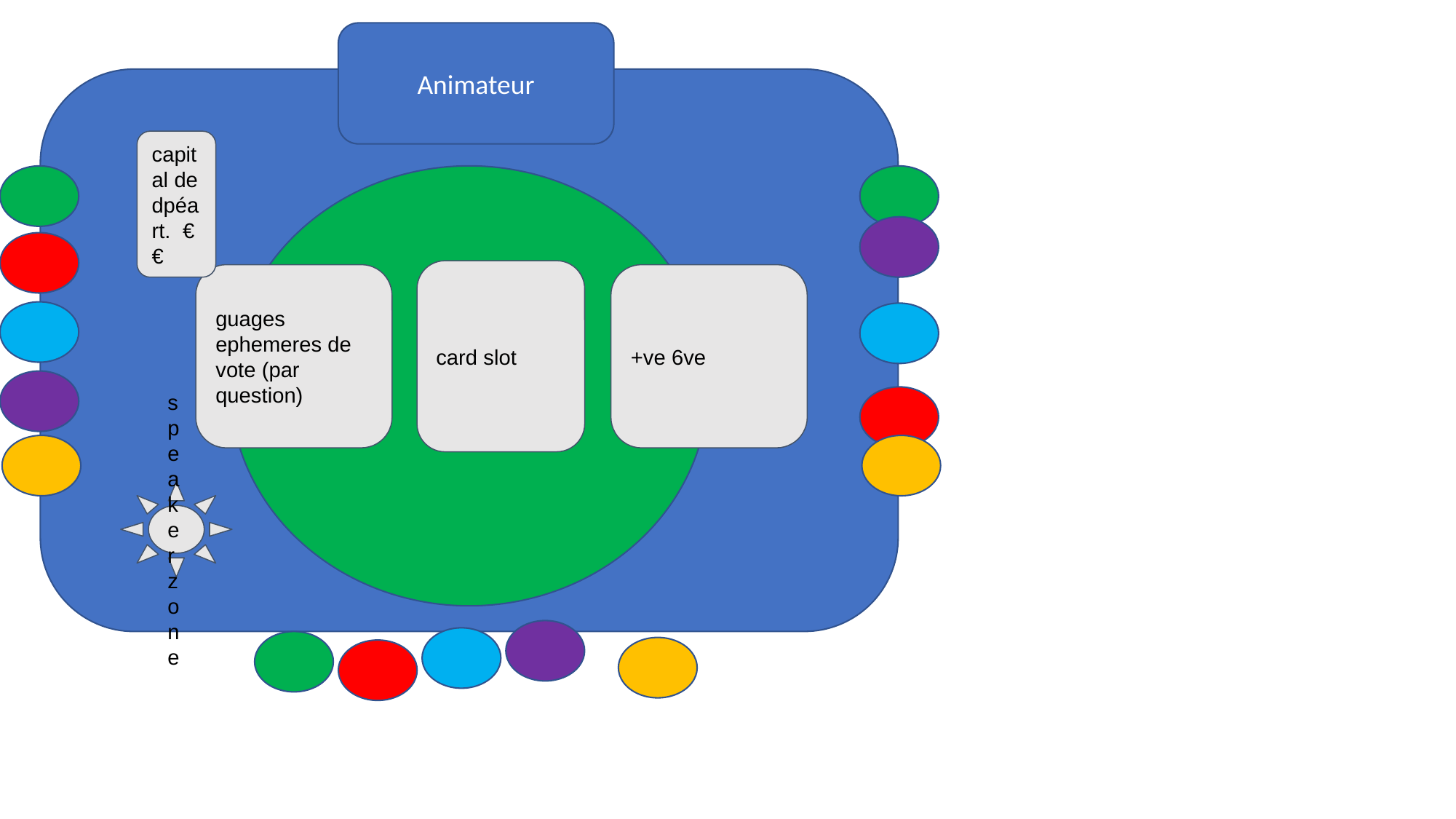

Animateur

capital de dpéart.  €€

card slot
+ve 6ve
guages ephemeres de vote (par question)

speaker zone